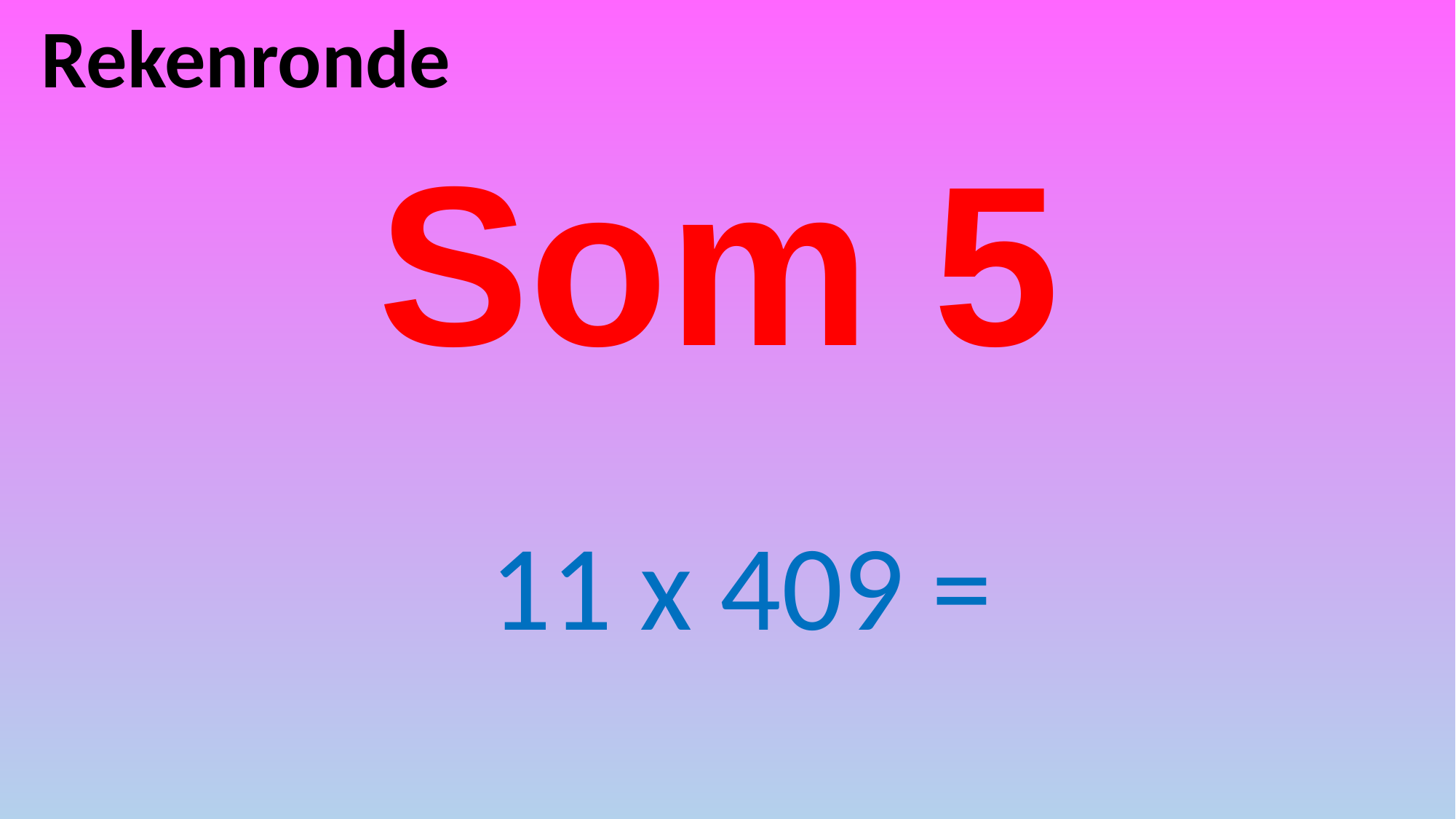

Rekenronde
# Som 5
11 x 409 =